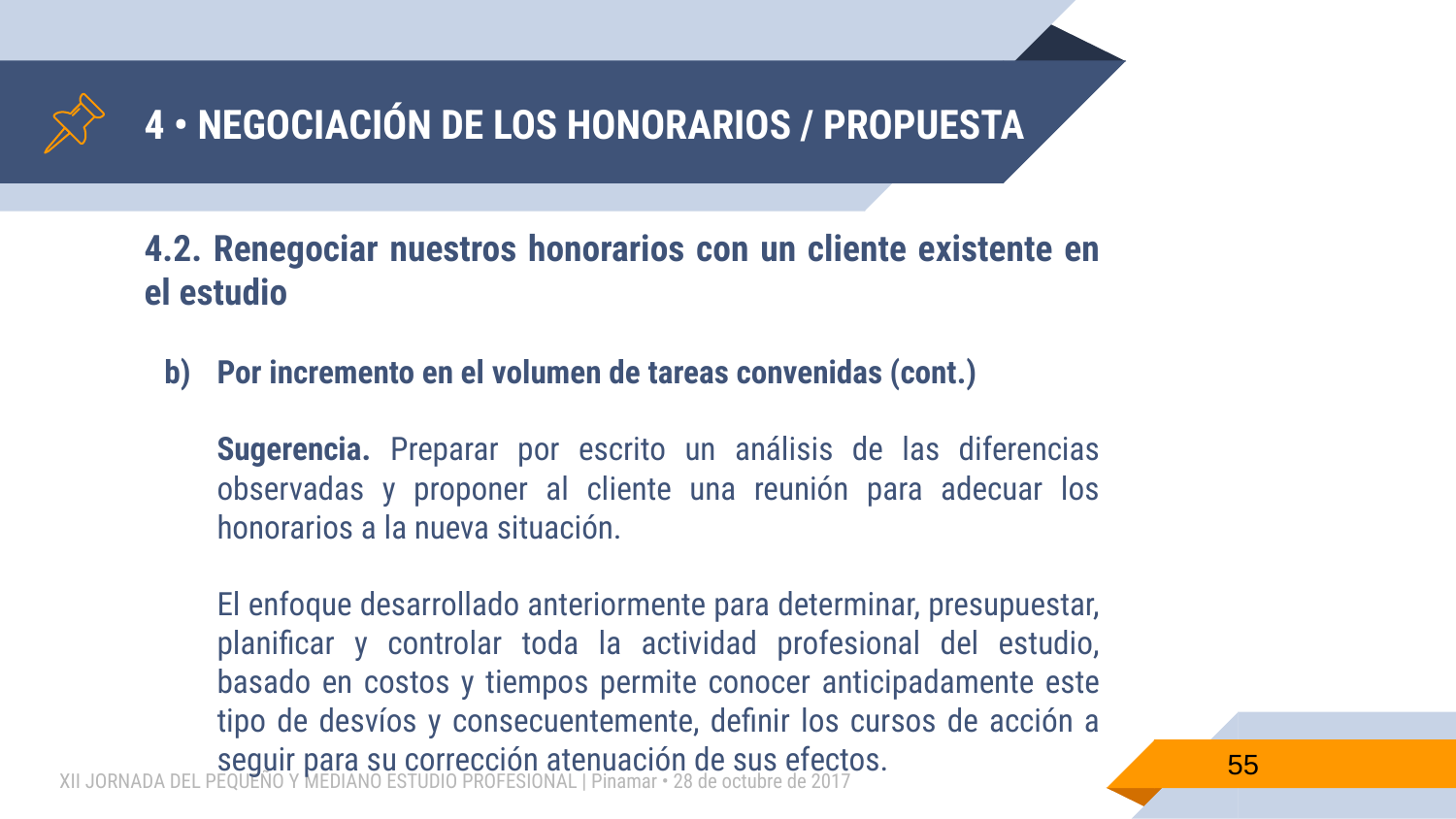

# 4 • NEGOCIACIÓN DE LOS HONORARIOS / PROPUESTA

4.2. Renegociar nuestros honorarios con un cliente existente en el estudio

Por incremento en el volumen de tareas convenidas (cont.)

Sugerencia. Preparar por escrito un análisis de las diferencias observadas y proponer al cliente una reunión para adecuar los honorarios a la nueva situación.

El enfoque desarrollado anteriormente para determinar, presupuestar, planificar y controlar toda la actividad profesional del estudio, basado en costos y tiempos permite conocer anticipadamente este tipo de desvíos y consecuentemente, definir los cursos de acción a seguir para su corrección atenuación de sus efectos.
55